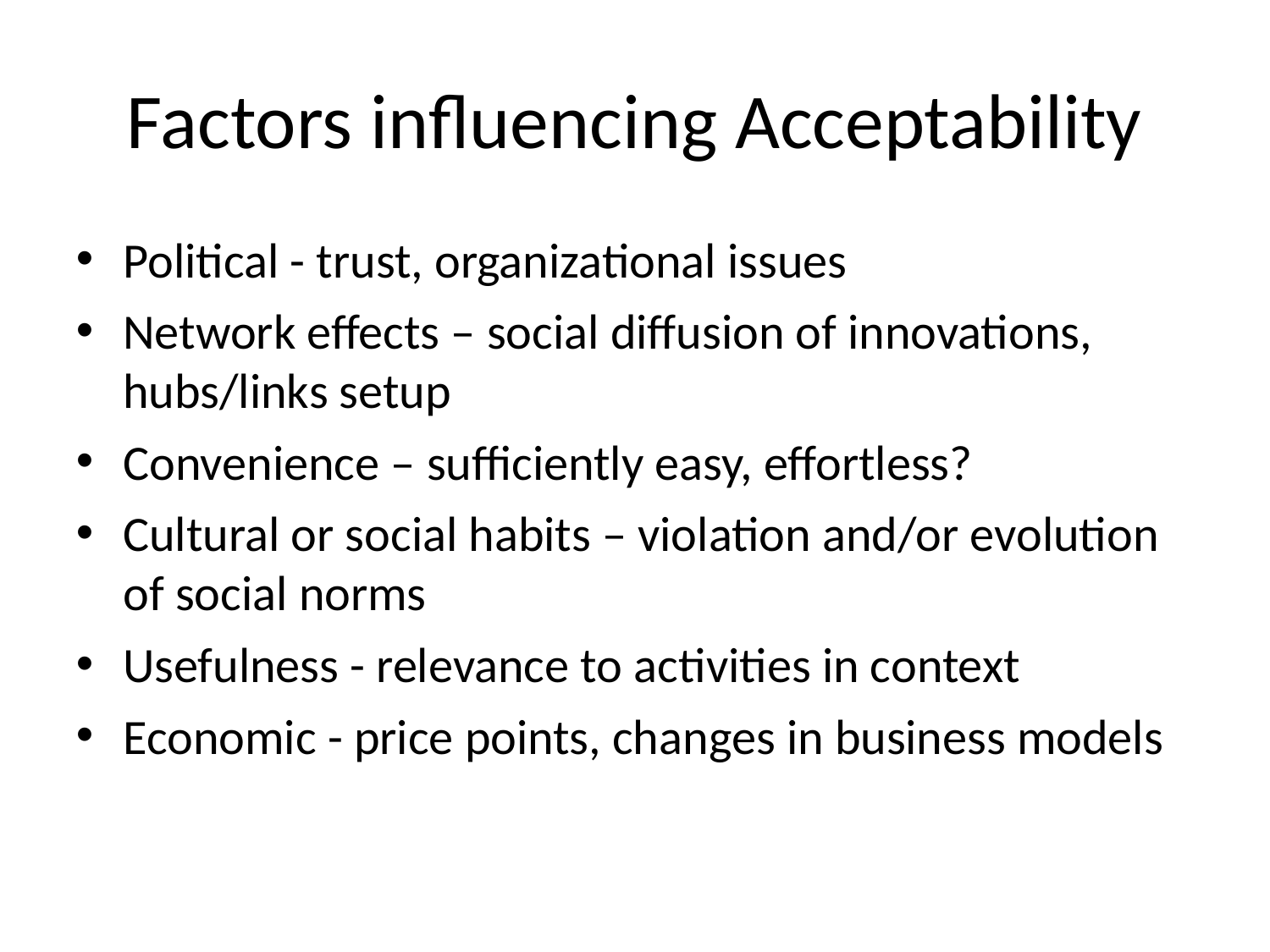

Factors influencing Acceptability
Political - trust, organizational issues
Network effects – social diffusion of innovations, hubs/links setup
Convenience – sufficiently easy, effortless?
Cultural or social habits – violation and/or evolution of social norms
Usefulness - relevance to activities in context
Economic - price points, changes in business models